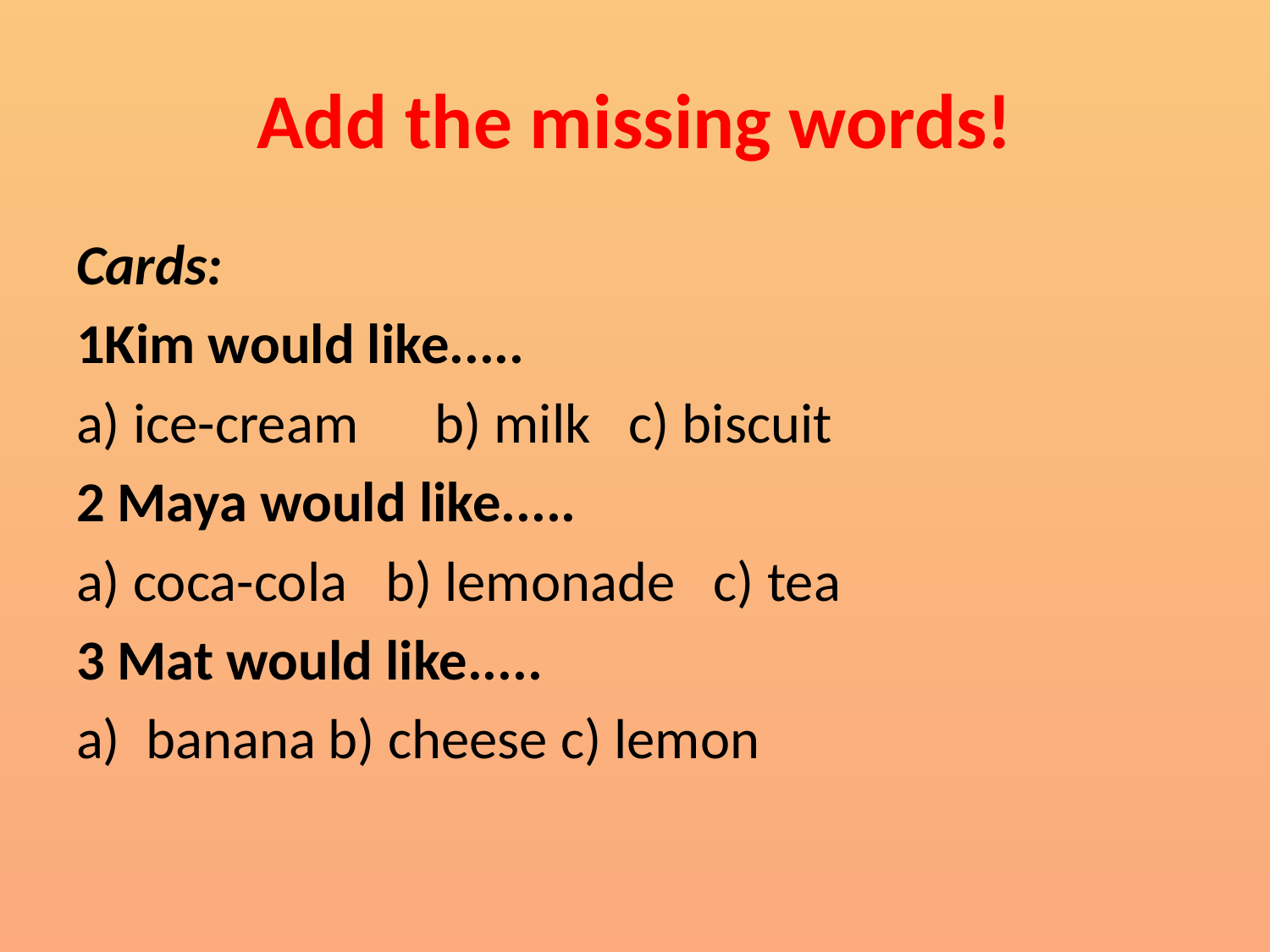

# Add the missing words!
Cards:
1Kim would like.....
a) ice-cream      b) milk   c) biscuit
2 Maya would like.....
a) coca-cola   b) lemonade   c) tea
3 Mat would like.....
a)  banana b) cheese c) lemon